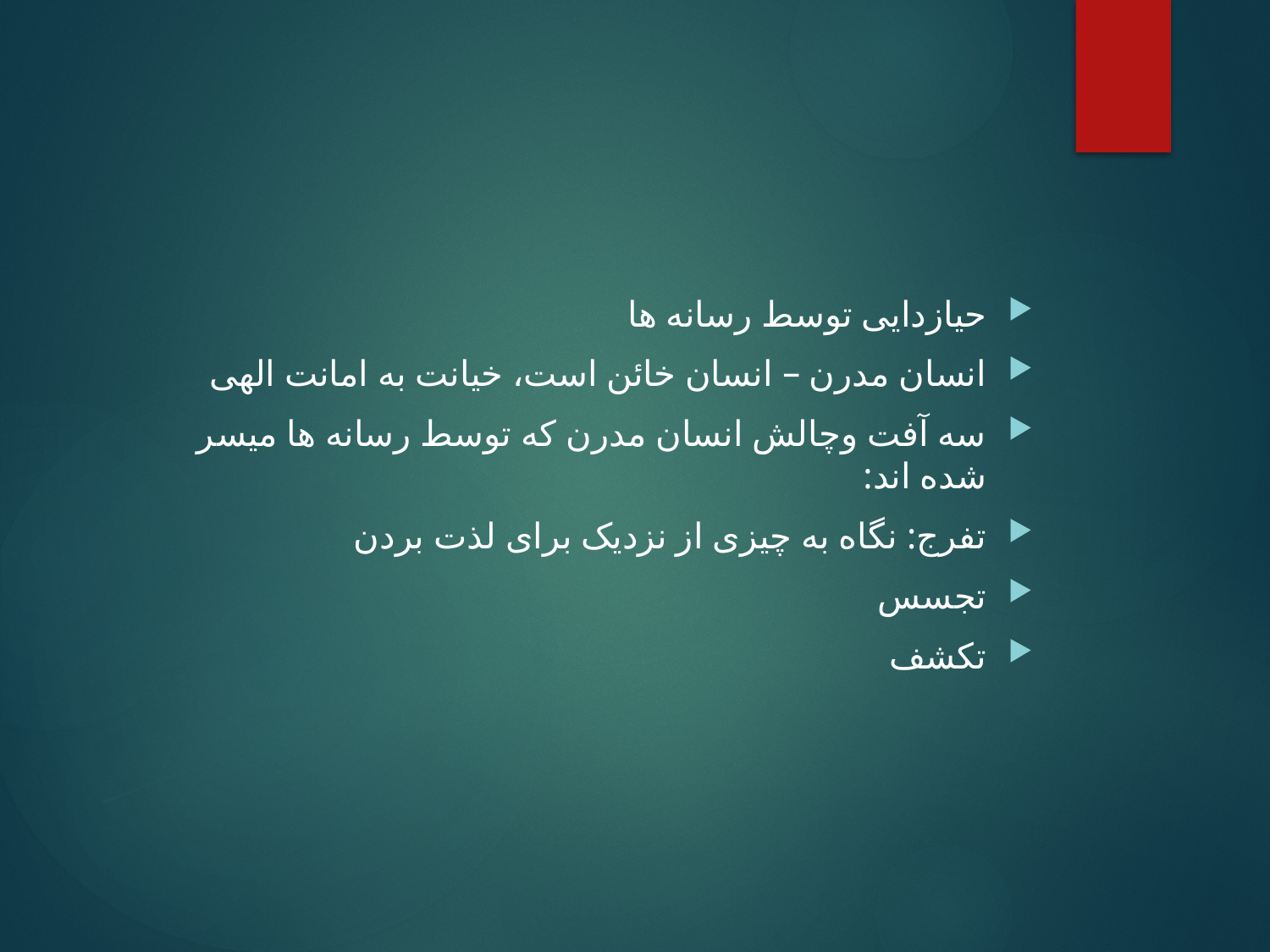

#
حیازدایی توسط رسانه ها
انسان مدرن – انسان خائن است، خیانت به امانت الهی
سه آفت وچالش انسان مدرن که توسط رسانه ها میسر شده اند:
تفرج: نگاه به چیزی از نزدیک برای لذت بردن
تجسس
تکشف